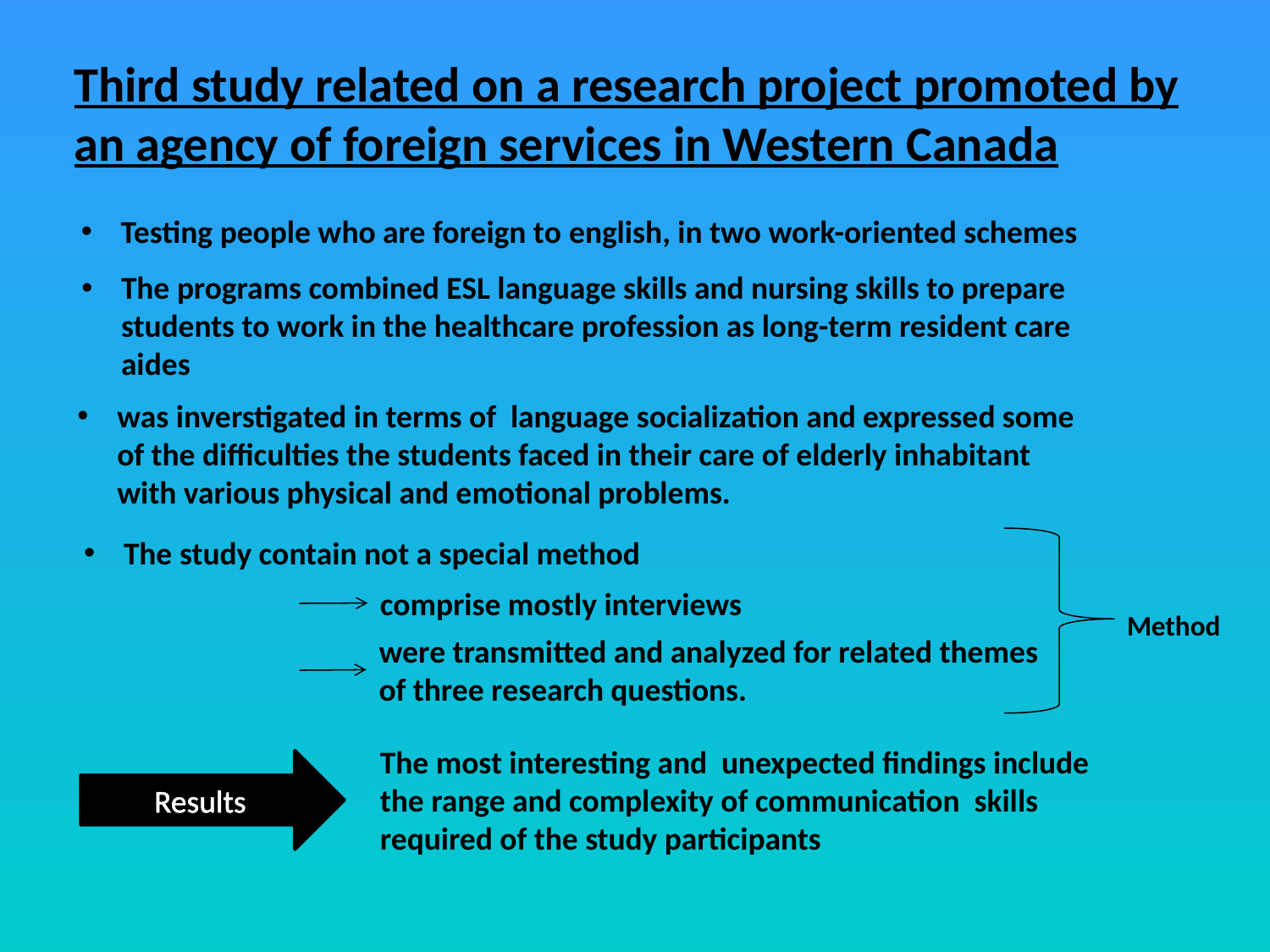

Third study related on a research project promoted by an agency of foreign services in Western Canada
Testing people who are foreign to english, in two work-oriented schemes
The programs combined ESL language skills and nursing skills to prepare students to work in the healthcare profession as long-term resident care aides
was inverstigated in terms of  language socialization and expressed some of the difficulties the students faced in their care of elderly inhabitant with various physical and emotional problems.
The study contain not a special method

comprise mostly interviews
Method
were transmitted and analyzed for related themes of three research questions.
The most interesting and  unexpected findings include the range and complexity of communication  skills required of the study participants
Results